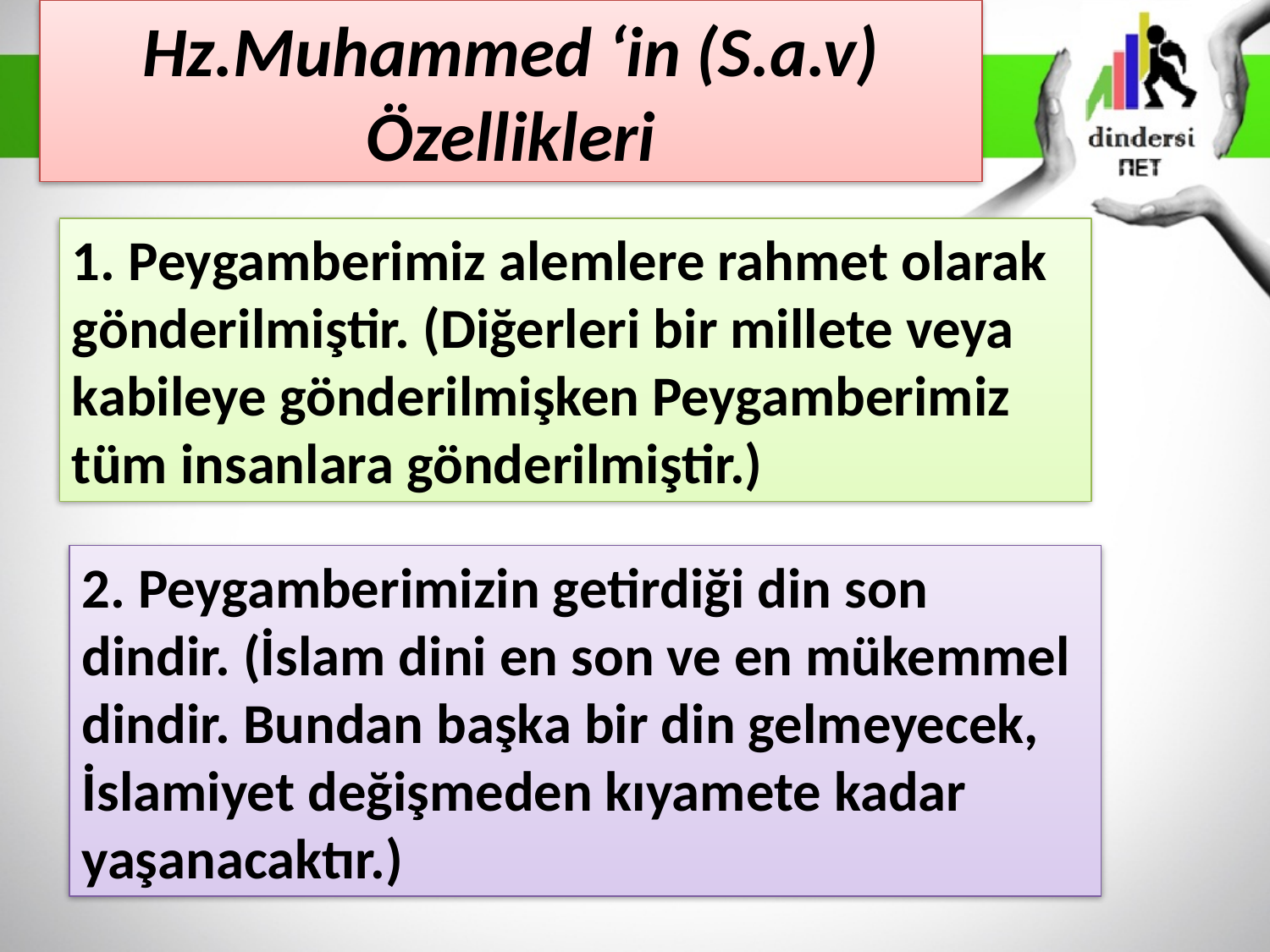

Hz.Muhammed ‘in (S.a.v) Özellikleri
1. Peygamberimiz alemlere rahmet olarak gönderilmiştir. (Diğerleri bir millete veya kabileye gönderilmişken Peygamberimiz tüm insanlara gönderilmiştir.)
2. Peygamberimizin getirdiği din son dindir. (İslam dini en son ve en mükemmel dindir. Bundan başka bir din gelmeyecek, İslamiyet değişmeden kıyamete kadar yaşanacaktır.)